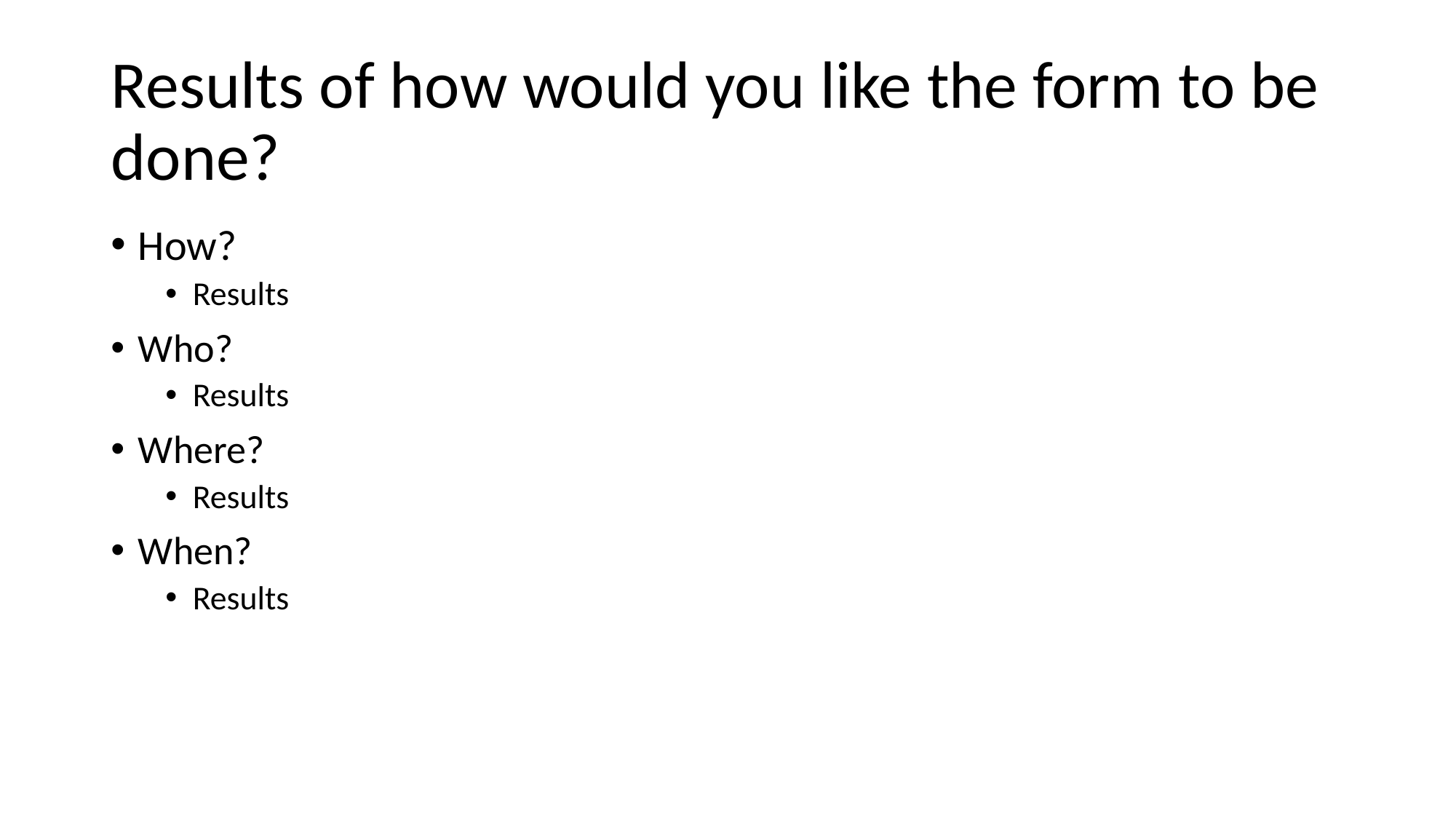

# Results of how would you like the form to be done?
How?
Results
Who?
Results
Where?
Results
When?
Results